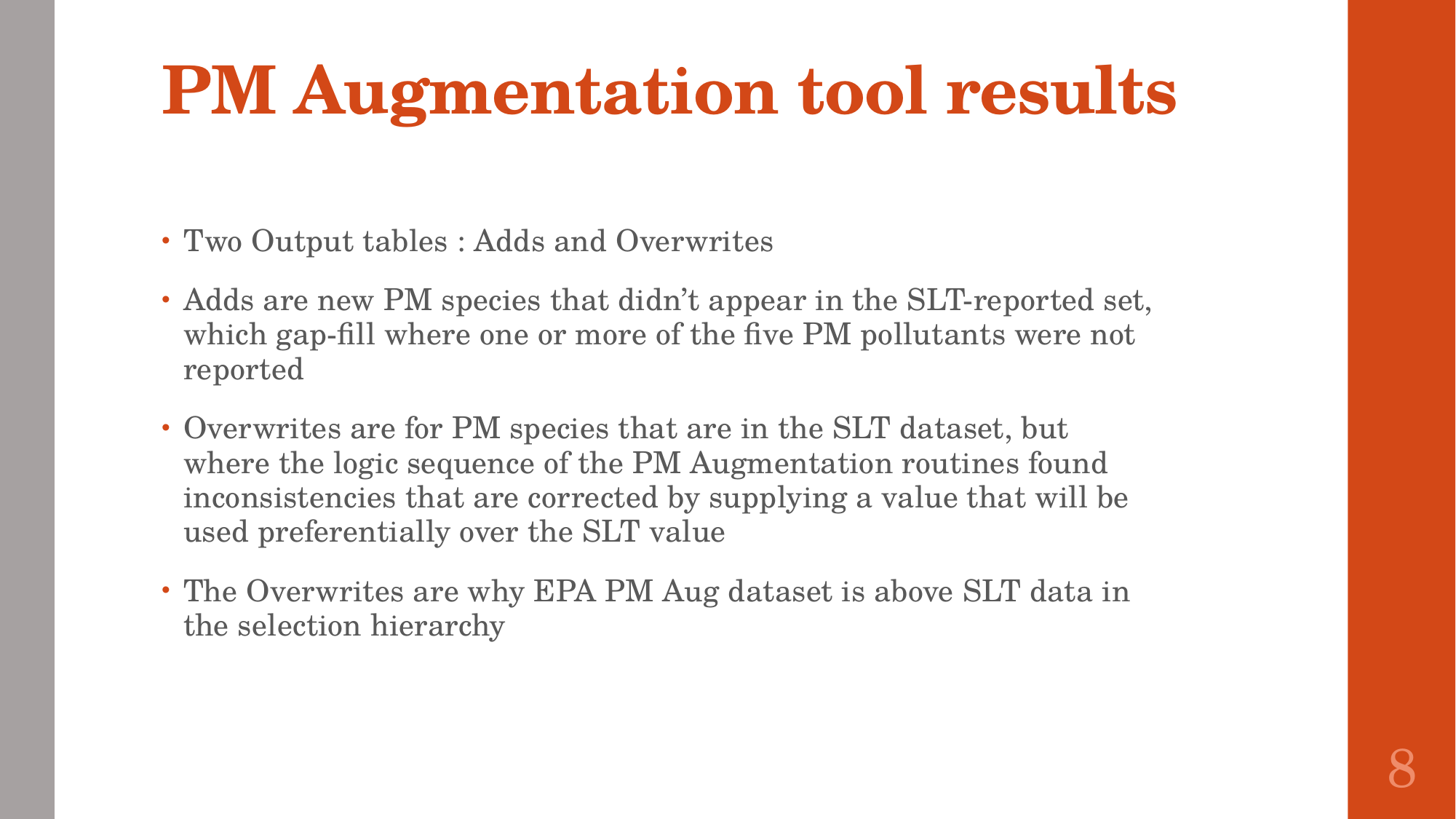

# PM Augmentation tool results
Two Output tables : Adds and Overwrites
Adds are new PM species that didn’t appear in the SLT-reported set, which gap-fill where one or more of the five PM pollutants were not reported
Overwrites are for PM species that are in the SLT dataset, but where the logic sequence of the PM Augmentation routines found inconsistencies that are corrected by supplying a value that will be used preferentially over the SLT value
The Overwrites are why EPA PM Aug dataset is above SLT data in the selection hierarchy
8